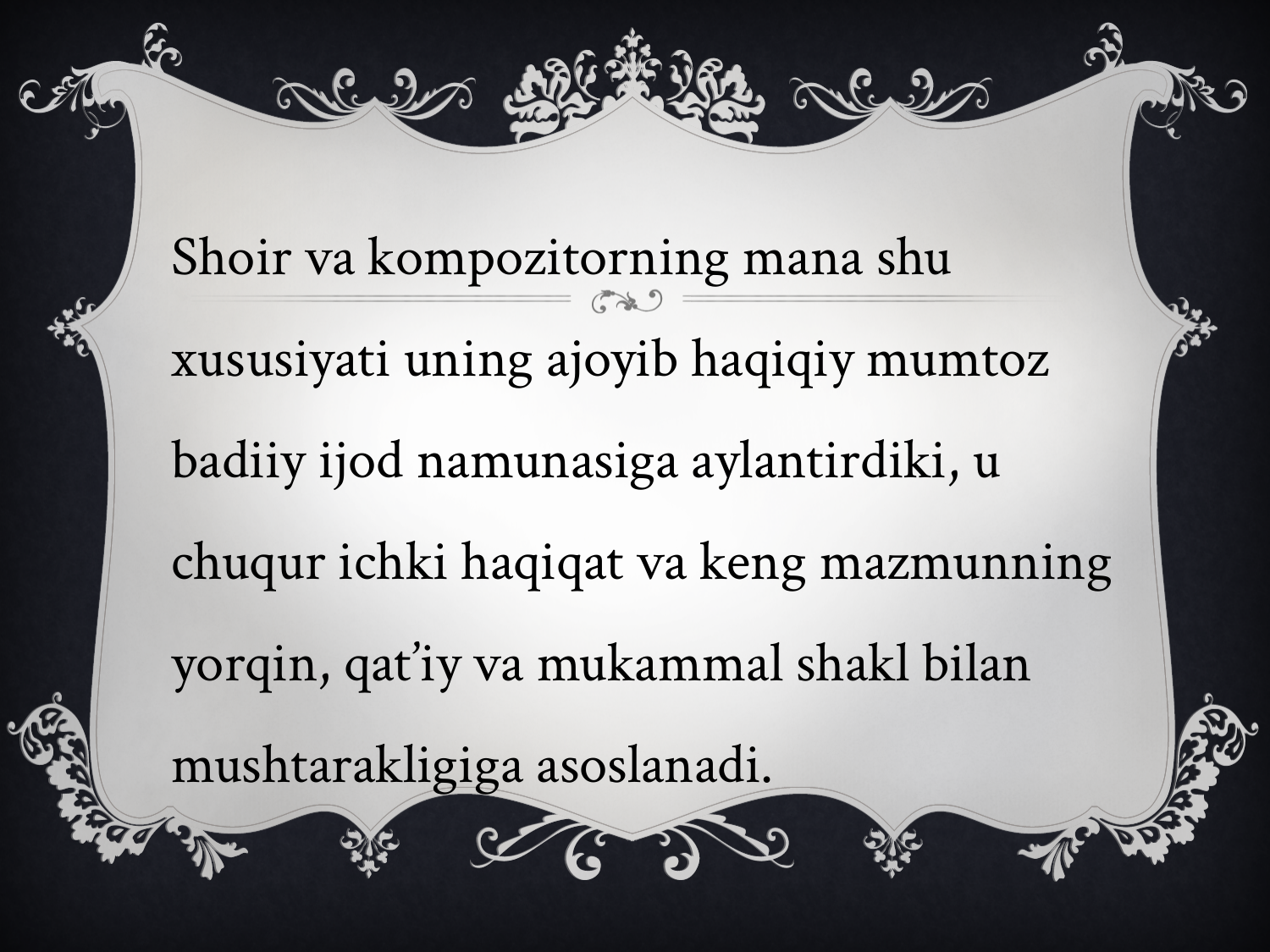

Shoir va kompozitorning mana shu  xususiyati uning ajoyib haqiqiy mumtoz badiiy ijod namunasiga aylantirdiki, u chuqur ichki haqiqat va keng mazmunning yorqin, qat’iy va mukammal shakl bilan mushtarakligiga asoslanadi.